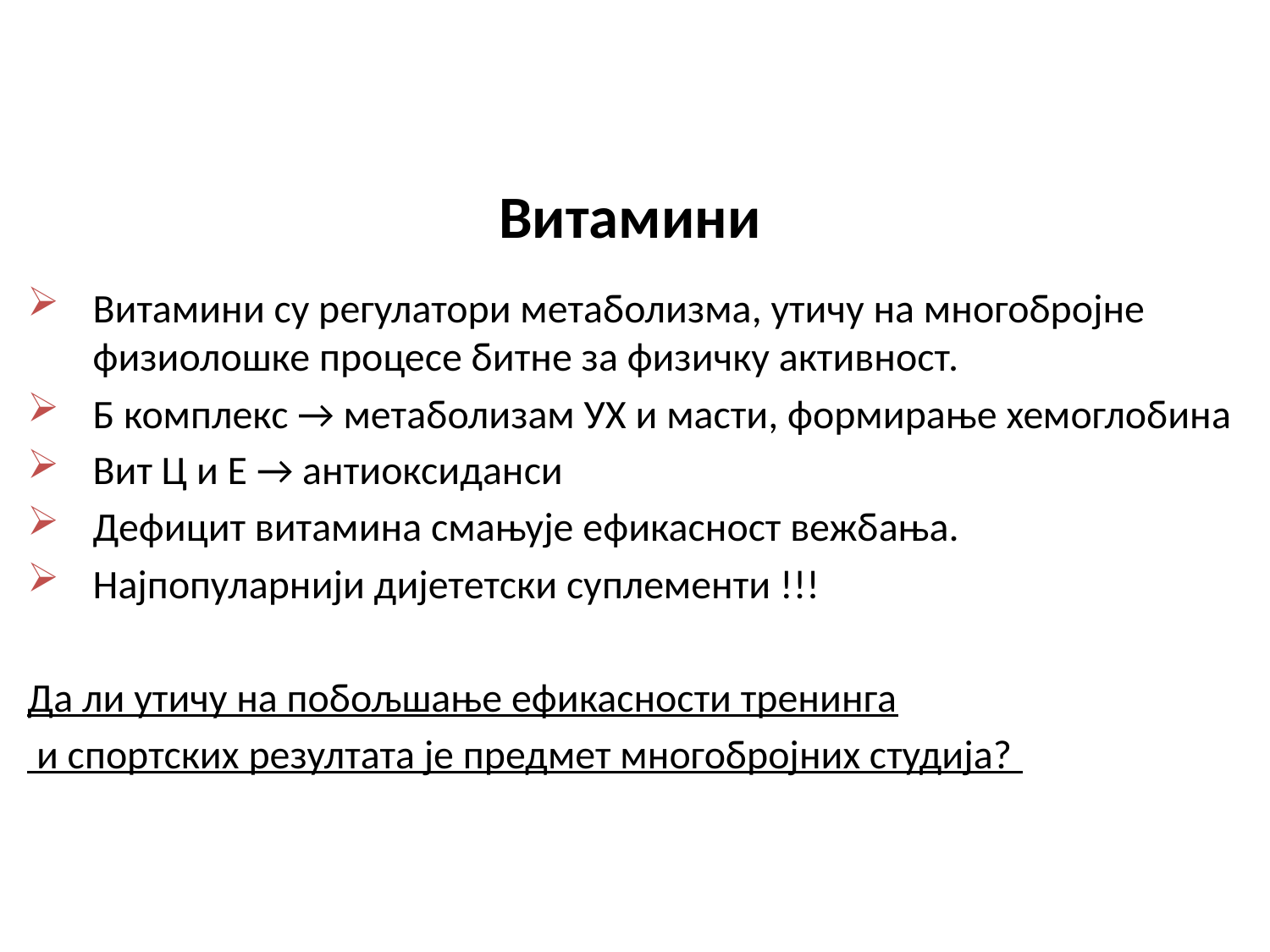

Витамини
Витамини су регулатори метаболизма, утичу на многобројне физиолошке процесе битне за физичку активност.
Б комплекс → метаболизам УХ и масти, формирање хемоглобина
Вит Ц и Е → антиоксиданси
Дефицит витамина смањује ефикасност вежбања.
Најпопуларнији дијететски суплементи !!!

Да ли утичу на побољшање ефикасности тренинга
 и спортских резултата је предмет многобројних студија?